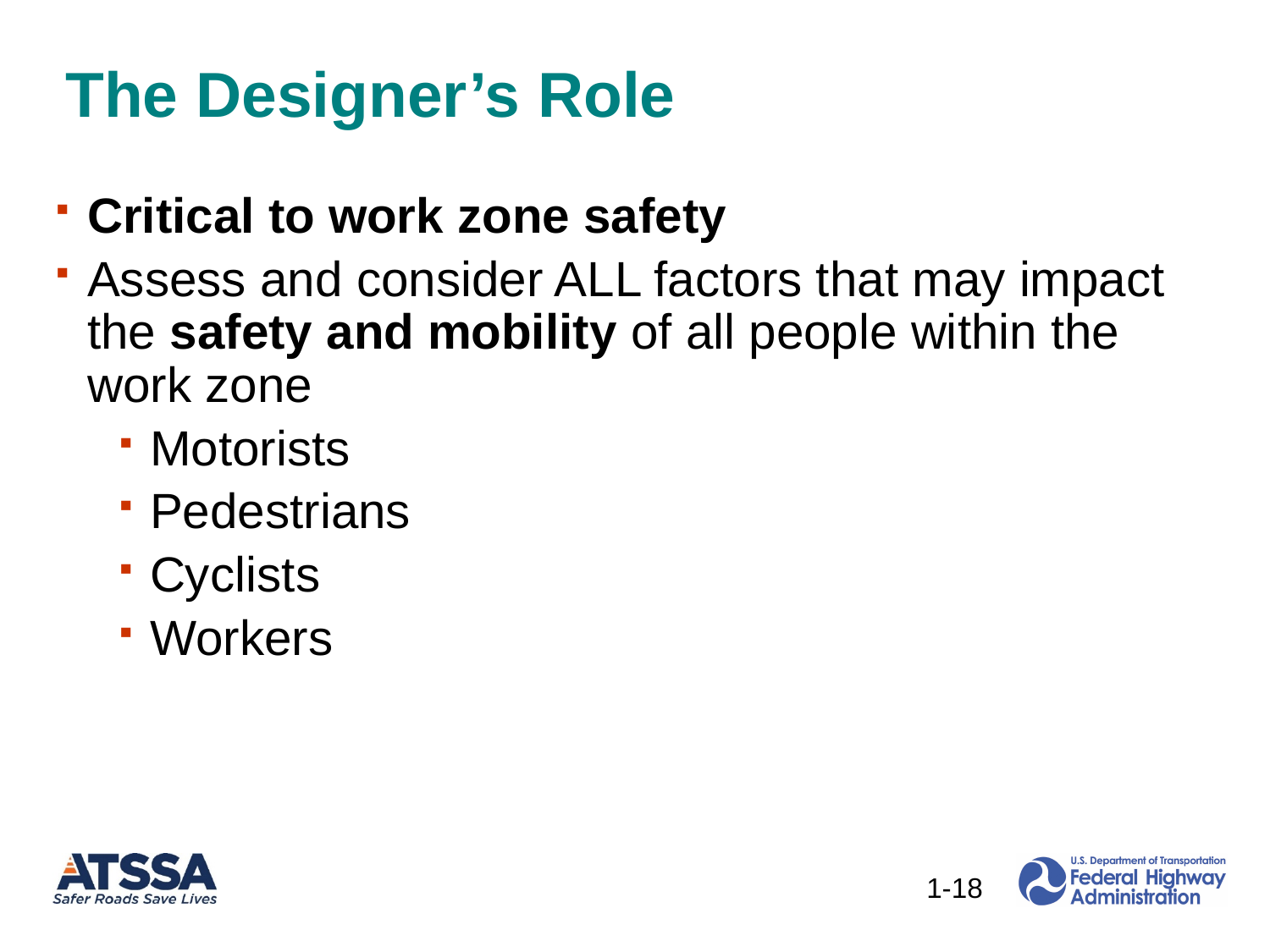

# The Designer’s Role
Critical to work zone safety
Assess and consider ALL factors that may impact the safety and mobility of all people within the work zone
Motorists
Pedestrians
Cyclists
Workers